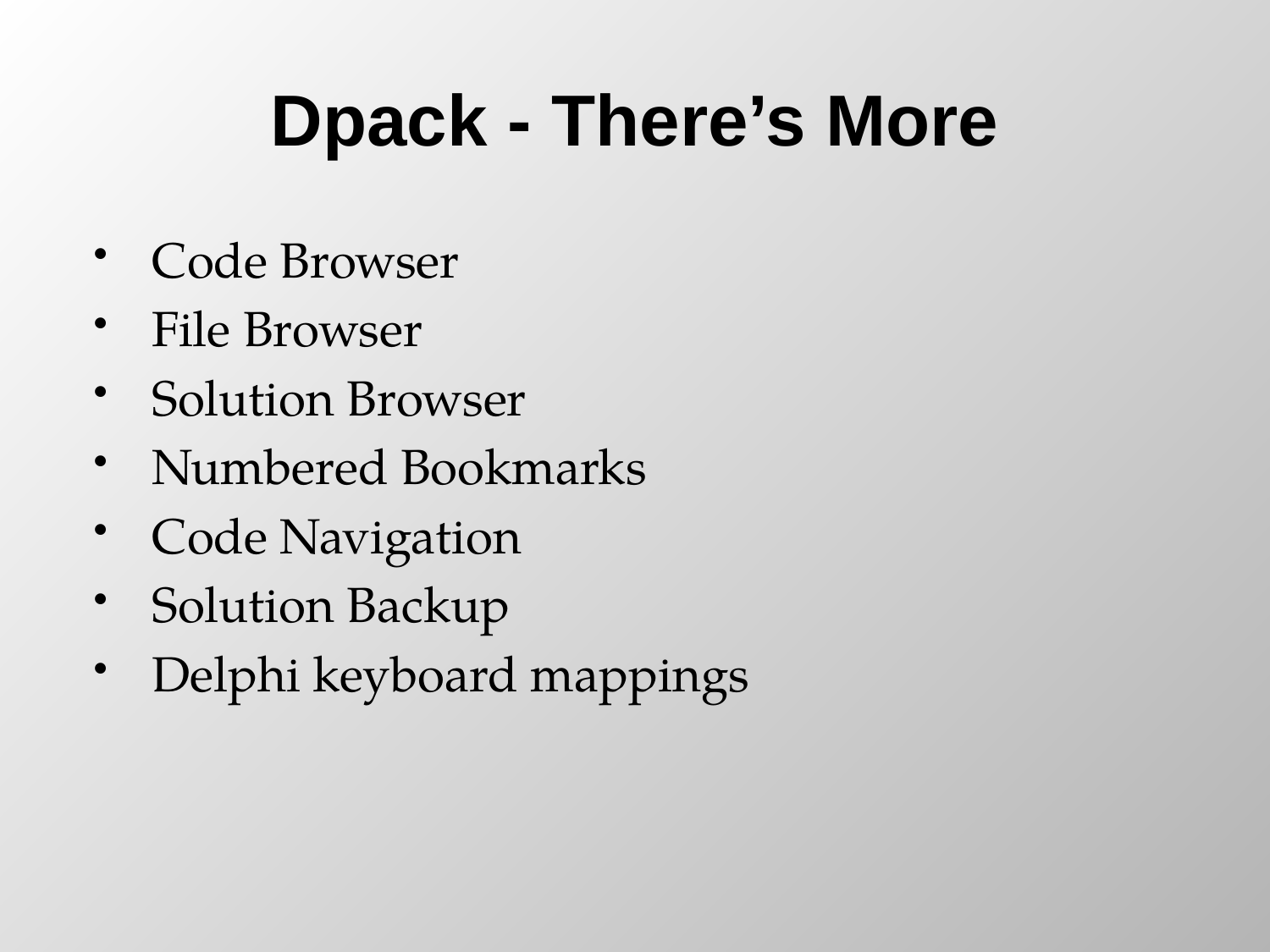

# Dpack - There’s More
Code Browser
File Browser
Solution Browser
Numbered Bookmarks
Code Navigation
Solution Backup
Delphi keyboard mappings